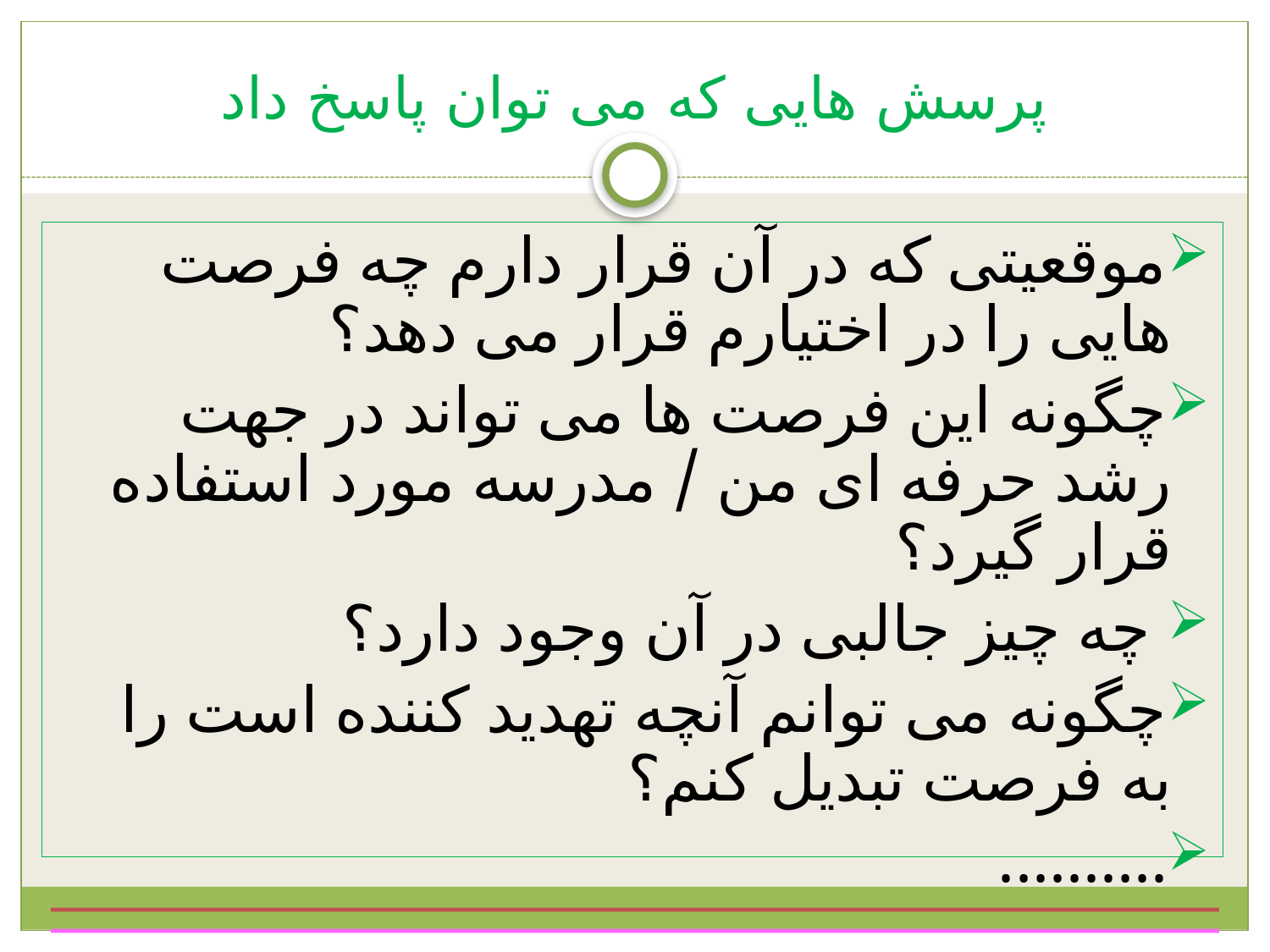

# پرسش هایی که می توان پاسخ داد
موقعیتی که در آن قرار دارم چه فرصت هایی را در اختیارم قرار می دهد؟
چگونه این فرصت ها می تواند در جهت  رشد حرفه ای من / مدرسه مورد استفاده قرار گیرد؟
 چه چیز جالبی در آن وجود دارد؟
چگونه می توانم آنچه تهدید کننده است را به فرصت تبدیل کنم؟
..........